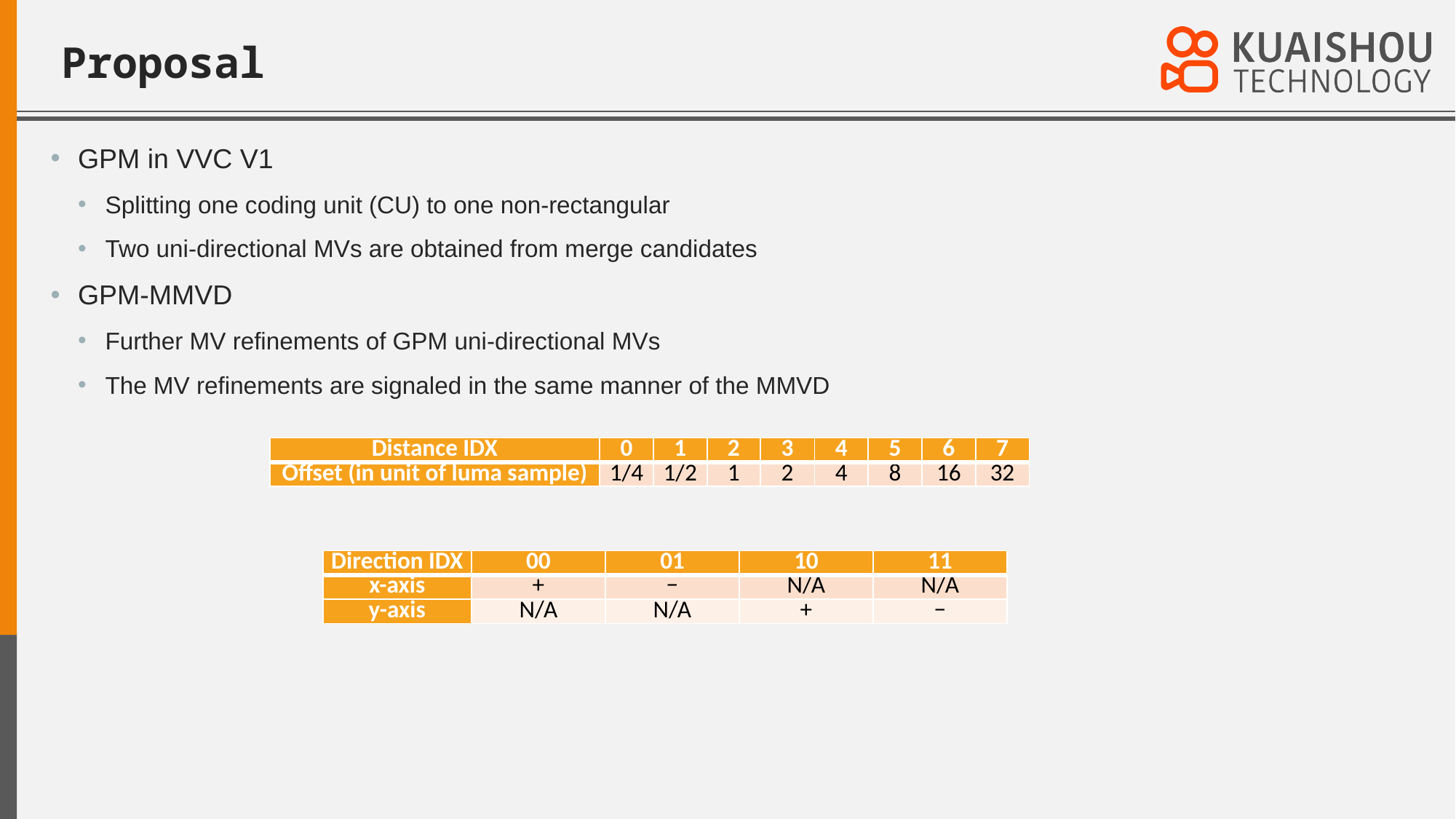

# Proposal
GPM in VVC V1
Splitting one coding unit (CU) to one non-rectangular
Two uni-directional MVs are obtained from merge candidates
GPM-MMVD
Further MV refinements of GPM uni-directional MVs
The MV refinements are signaled in the same manner of the MMVD

| Distance IDX | 0 | 1 | 2 | 3 | 4 | 5 | 6 | 7 |
| --- | --- | --- | --- | --- | --- | --- | --- | --- |
| Offset (in unit of luma sample) | 1/4 | 1/2 | 1 | 2 | 4 | 8 | 16 | 32 |
| Direction IDX | 00 | 01 | 10 | 11 |
| --- | --- | --- | --- | --- |
| x-axis | + | − | N/A | N/A |
| y-axis | N/A | N/A | + | − |